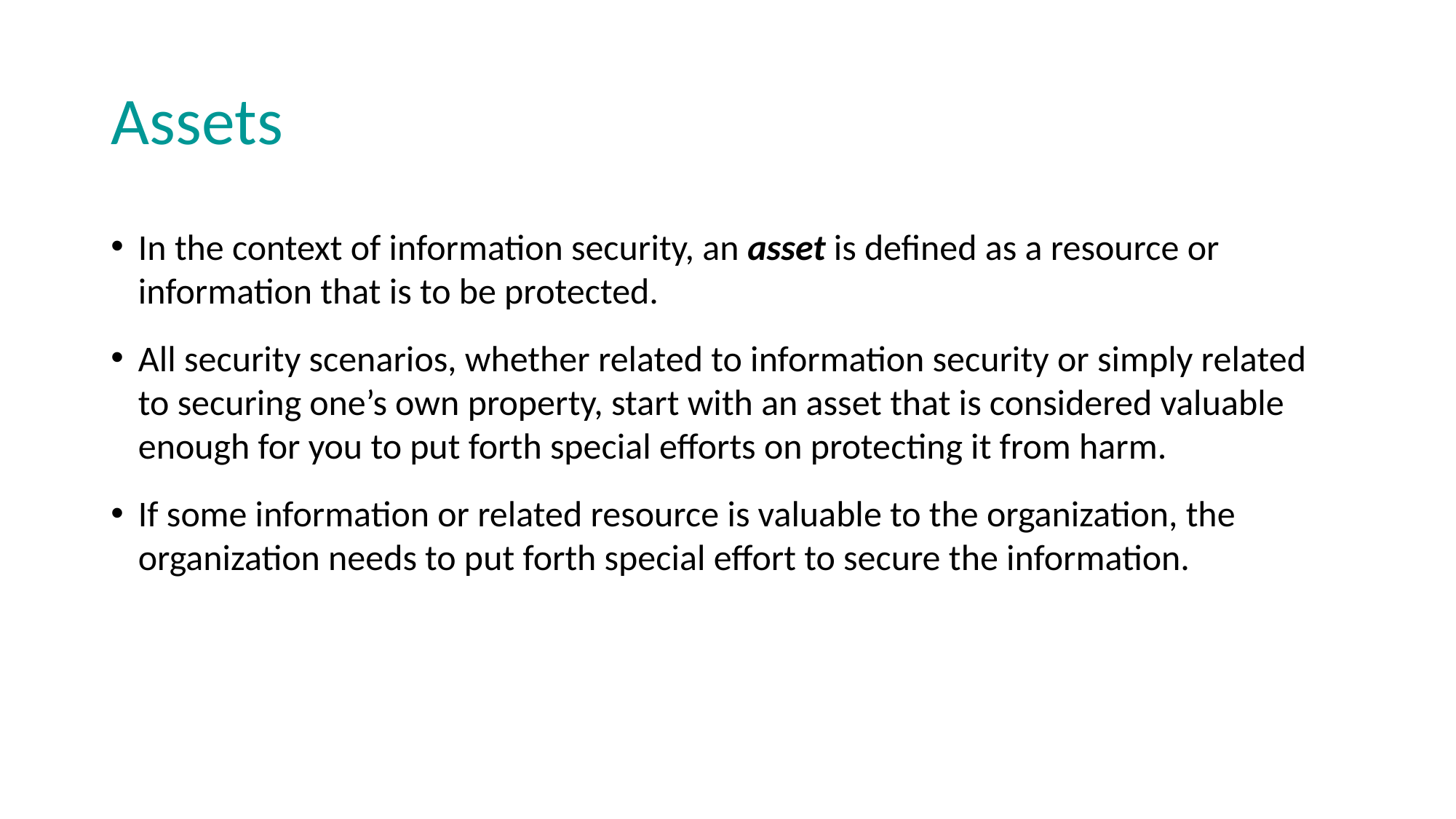

# Assets
In the context of information security, an asset is defined as a resource or information that is to be protected.
All security scenarios, whether related to information security or simply related to securing one’s own property, start with an asset that is considered valuable enough for you to put forth special efforts on protecting it from harm.
If some information or related resource is valuable to the organization, the organization needs to put forth special effort to secure the information.